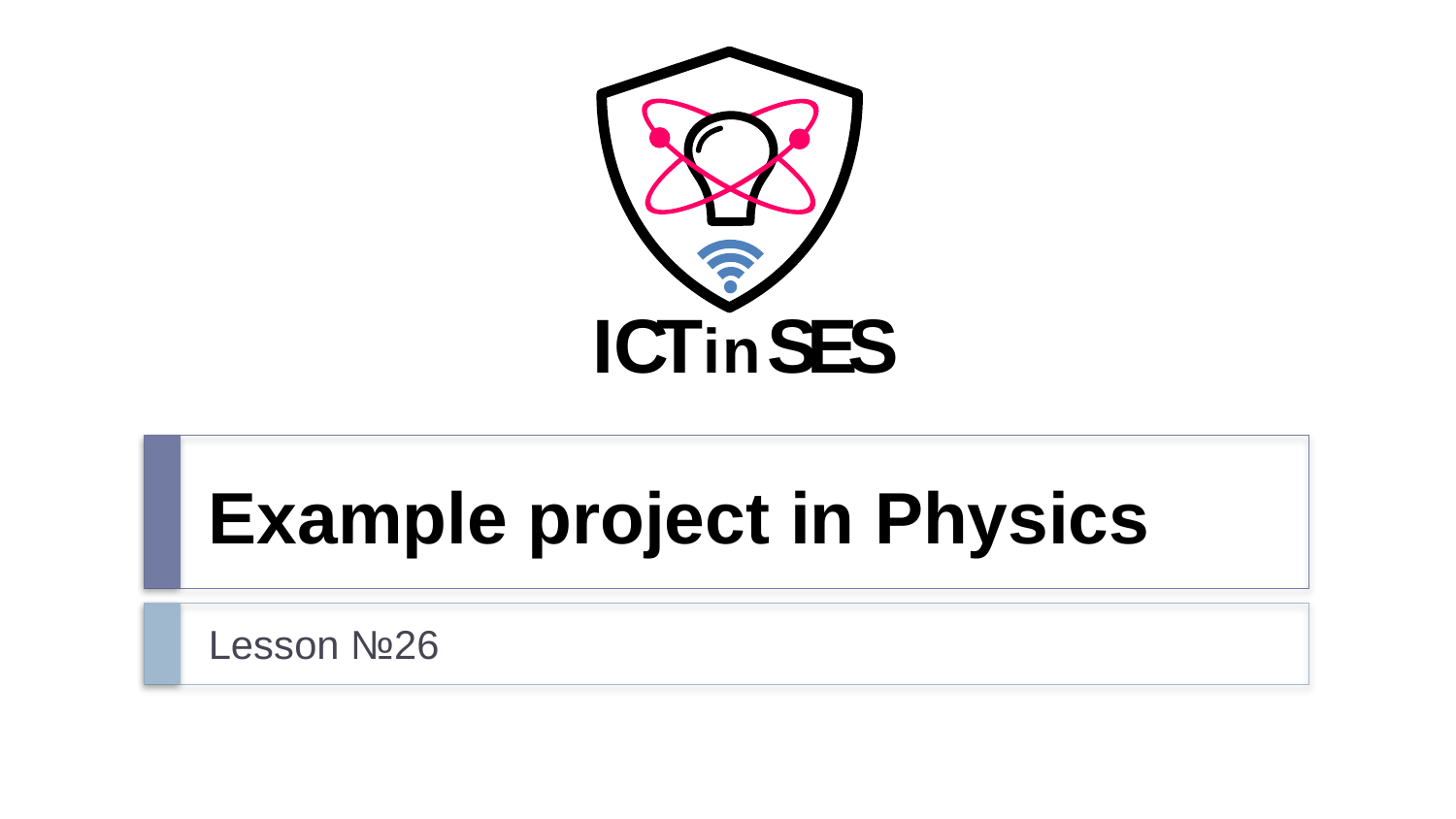

# Example project in Physics
Lesson №26